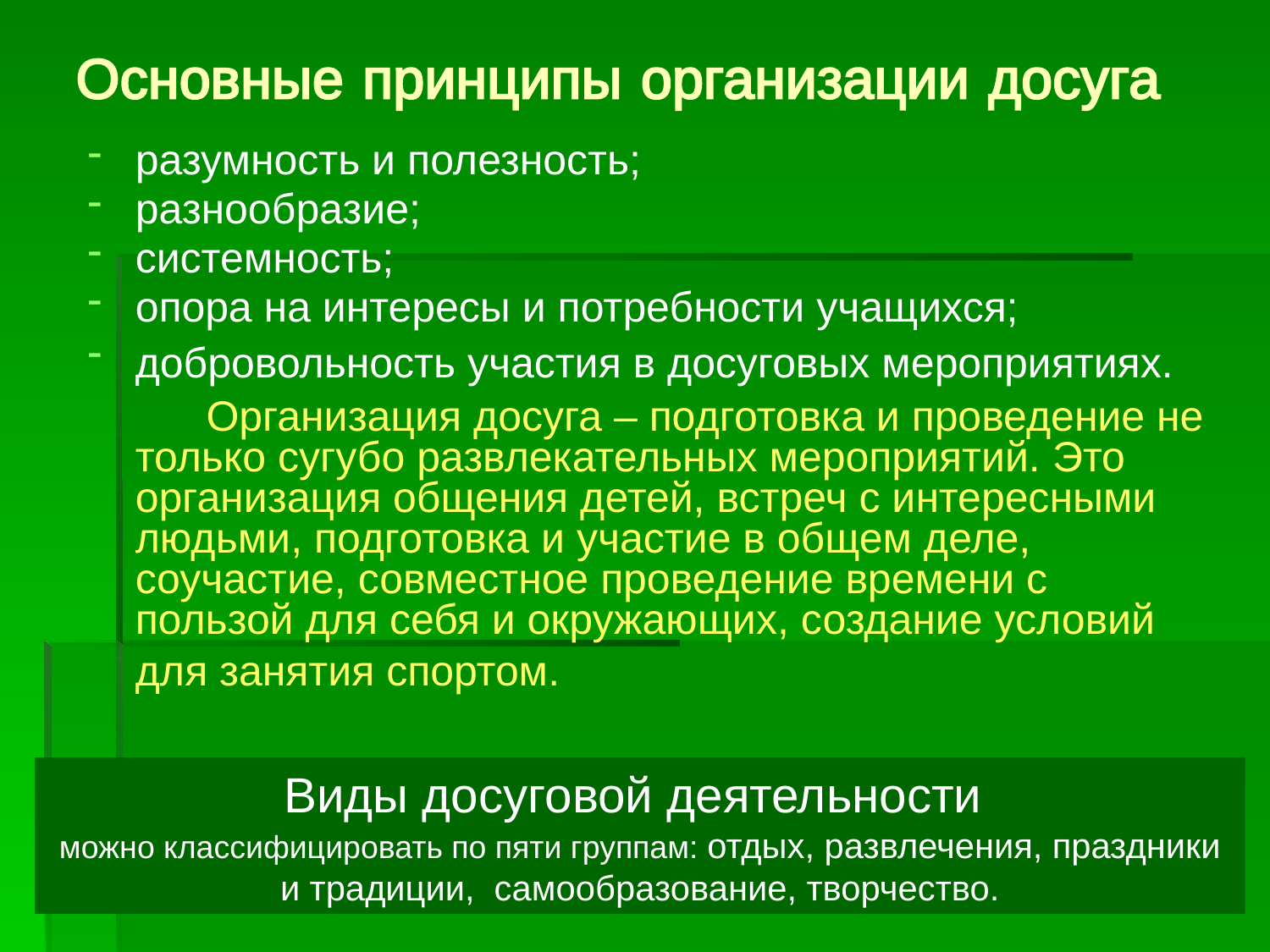

# Основные принципы организации досуга
разумность и полезность;
разнообразие;
системность;
опора на интересы и потребности учащихся;
добровольность участия в досуговых мероприятиях.
          Организация досуга – подготовка и проведение не только сугубо развлекательных мероприятий. Это организация общения детей, встреч с интересными людьми, подготовка и участие в общем деле, соучастие, совместное проведение времени с пользой для себя и окружающих, создание условий для занятия спортом.
Виды досуговой деятельности
можно классифицировать по пяти группам: отдых, развлечения, праздники и традиции,  самообразование, творчество.